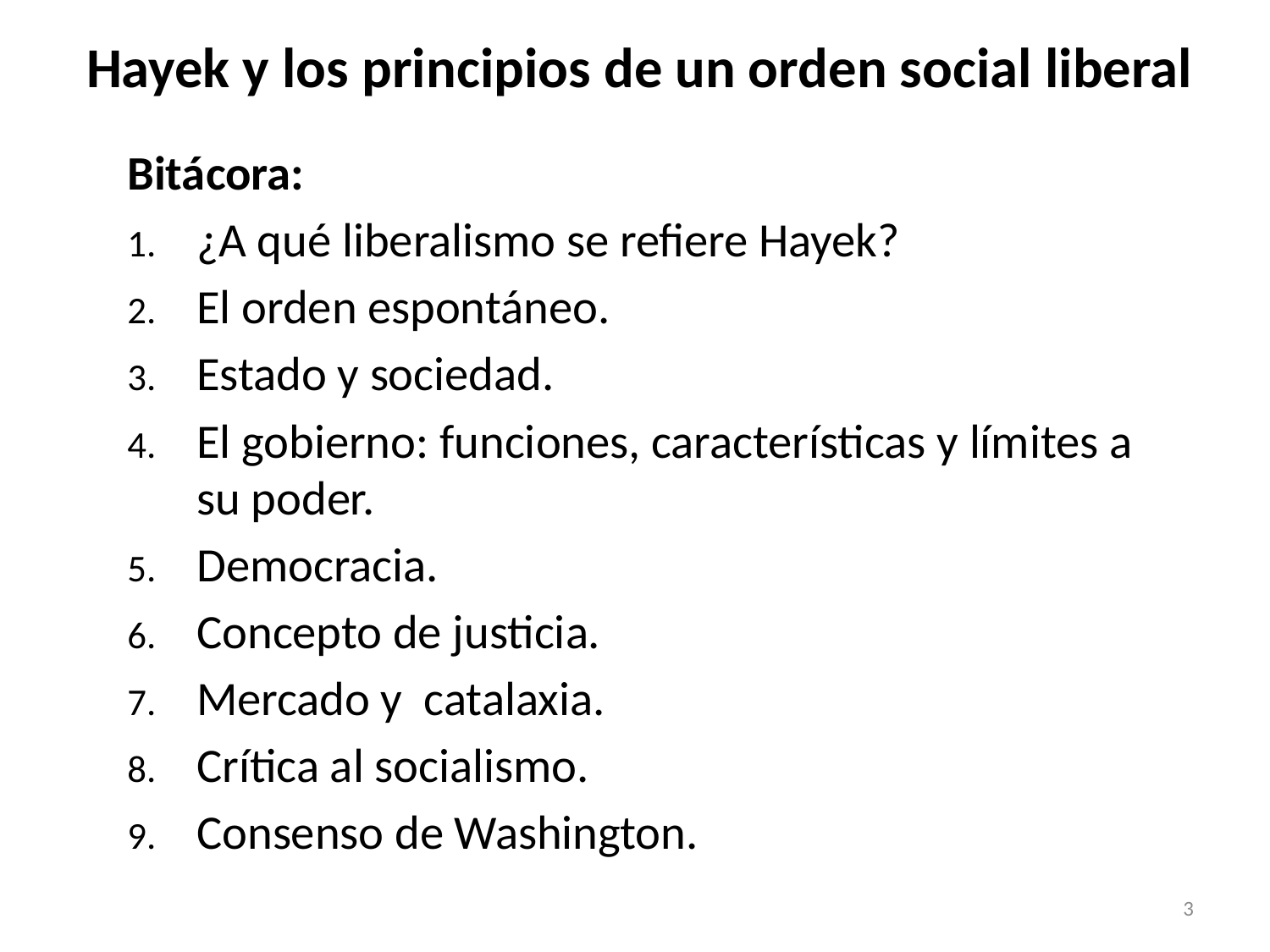

# Hayek y los principios de un orden social liberal
Bitácora:
¿A qué liberalismo se refiere Hayek?
El orden espontáneo.
Estado y sociedad.
El gobierno: funciones, características y límites a su poder.
Democracia.
Concepto de justicia.
Mercado y  catalaxia.
Crítica al socialismo.
Consenso de Washington.

3